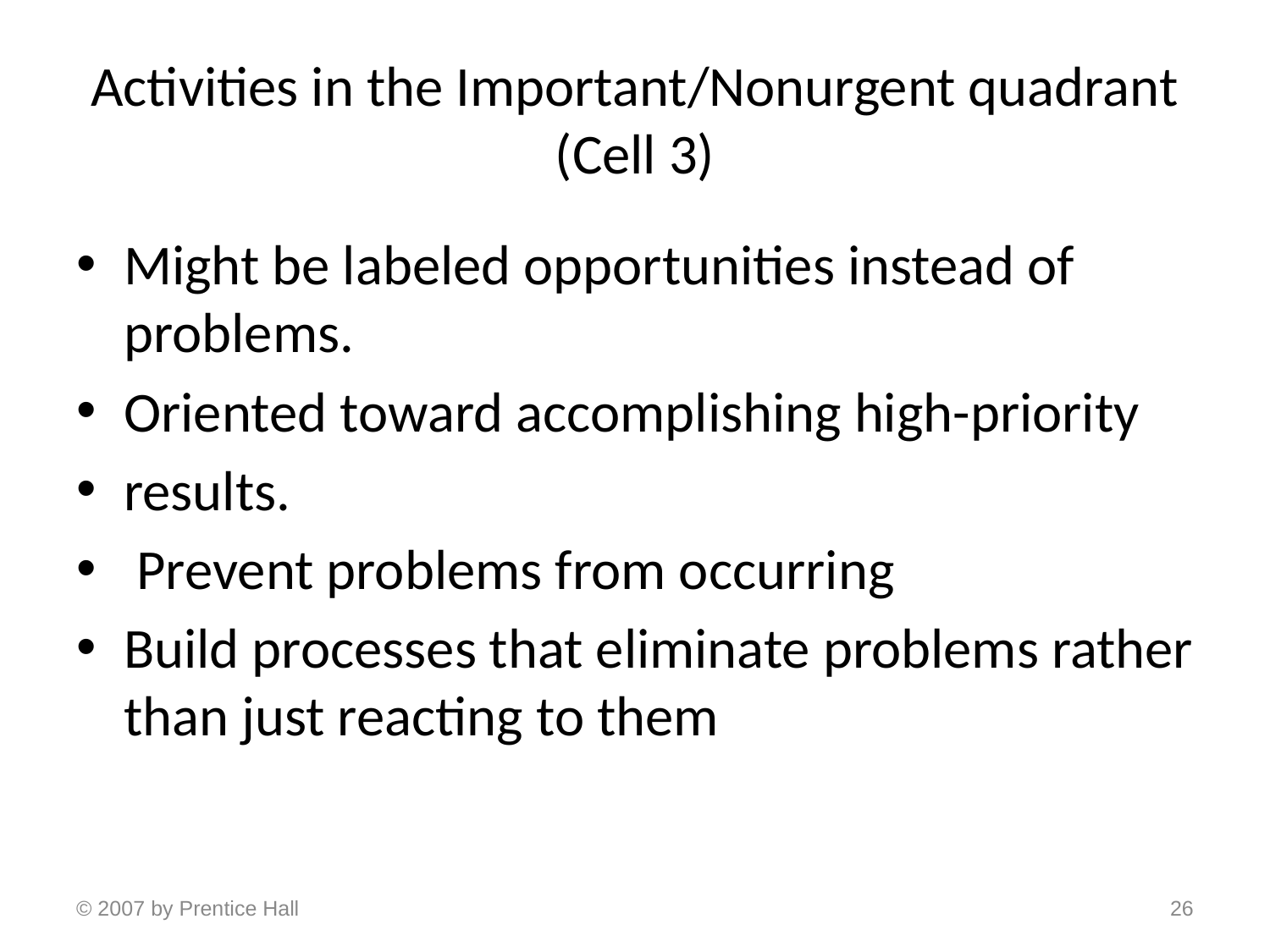

# Activities in the Important/Nonurgent quadrant (Cell 3)
Might be labeled opportunities instead of problems.
Oriented toward accomplishing high-priority
results.
 Prevent problems from occurring
Build processes that eliminate problems rather than just reacting to them
© 2007 by Prentice Hall
26